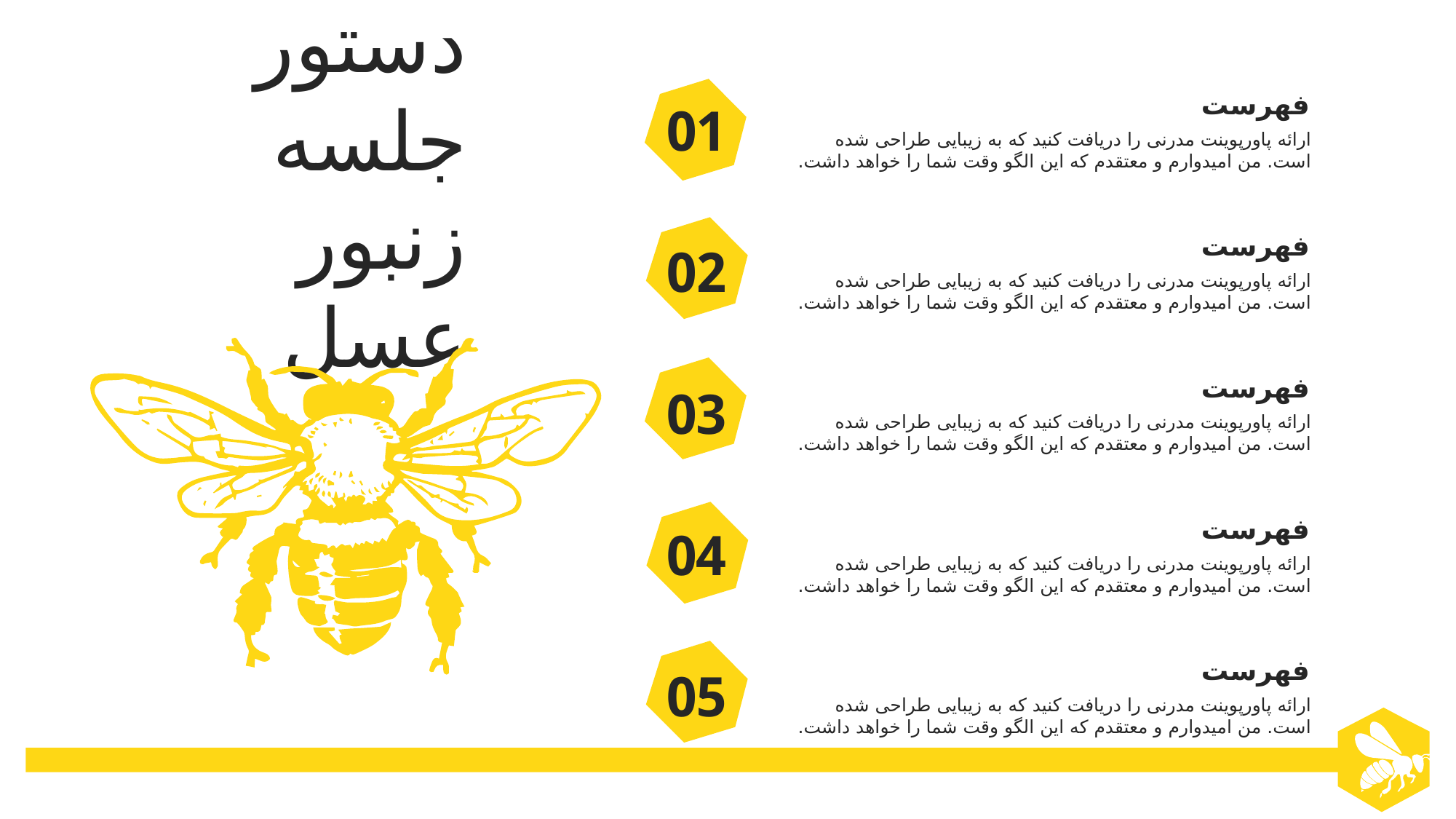

دستور جلسه
زنبور عسل
فهرست
ارائه پاورپوینت مدرنی را دریافت کنید که به زیبایی طراحی شده است. من امیدوارم و معتقدم که این الگو وقت شما را خواهد داشت.
01

فهرست
ارائه پاورپوینت مدرنی را دریافت کنید که به زیبایی طراحی شده است. من امیدوارم و معتقدم که این الگو وقت شما را خواهد داشت.
02

فهرست
ارائه پاورپوینت مدرنی را دریافت کنید که به زیبایی طراحی شده است. من امیدوارم و معتقدم که این الگو وقت شما را خواهد داشت.
03

فهرست
ارائه پاورپوینت مدرنی را دریافت کنید که به زیبایی طراحی شده است. من امیدوارم و معتقدم که این الگو وقت شما را خواهد داشت.
04

فهرست
ارائه پاورپوینت مدرنی را دریافت کنید که به زیبایی طراحی شده است. من امیدوارم و معتقدم که این الگو وقت شما را خواهد داشت.
05